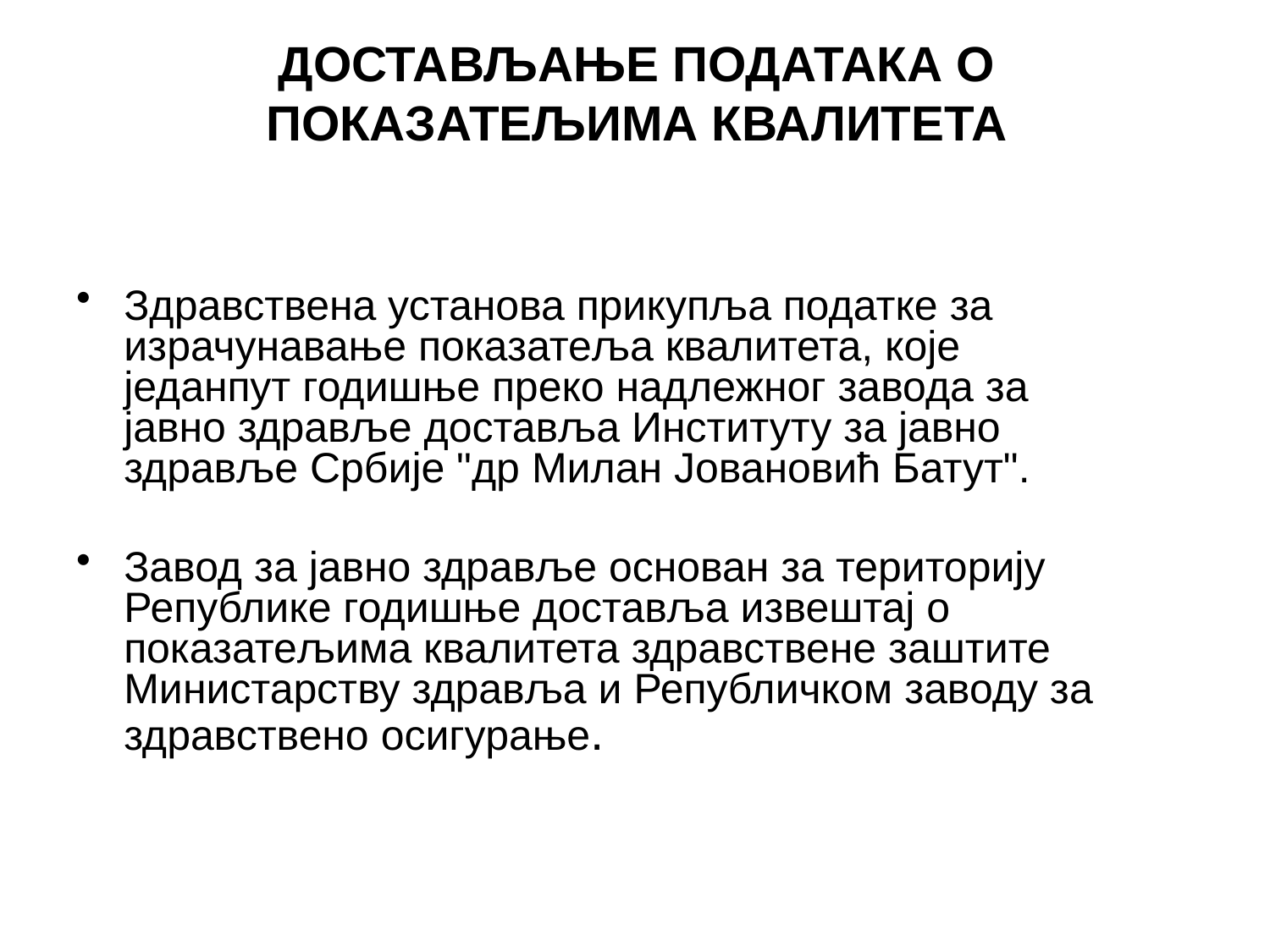

# ДОСТАВЉАЊЕ ПОДАТАКА О ПОКАЗАТЕЉИМА КВАЛИТЕТА

Здравствена установа прикупља податке за
израчунавање показатеља квалитета, које
једанпут годишње преко надлежног завода за
јавно здравље доставља Институту за јавно
здравље Србије "др Милан Јовановић Батут".

Завод за јавно здравље основан за територију  Републике годишње доставља извештај о показатељима квалитета здравствене заштите  Министарству здравља и Републичком заводу за здравствено осигурање.